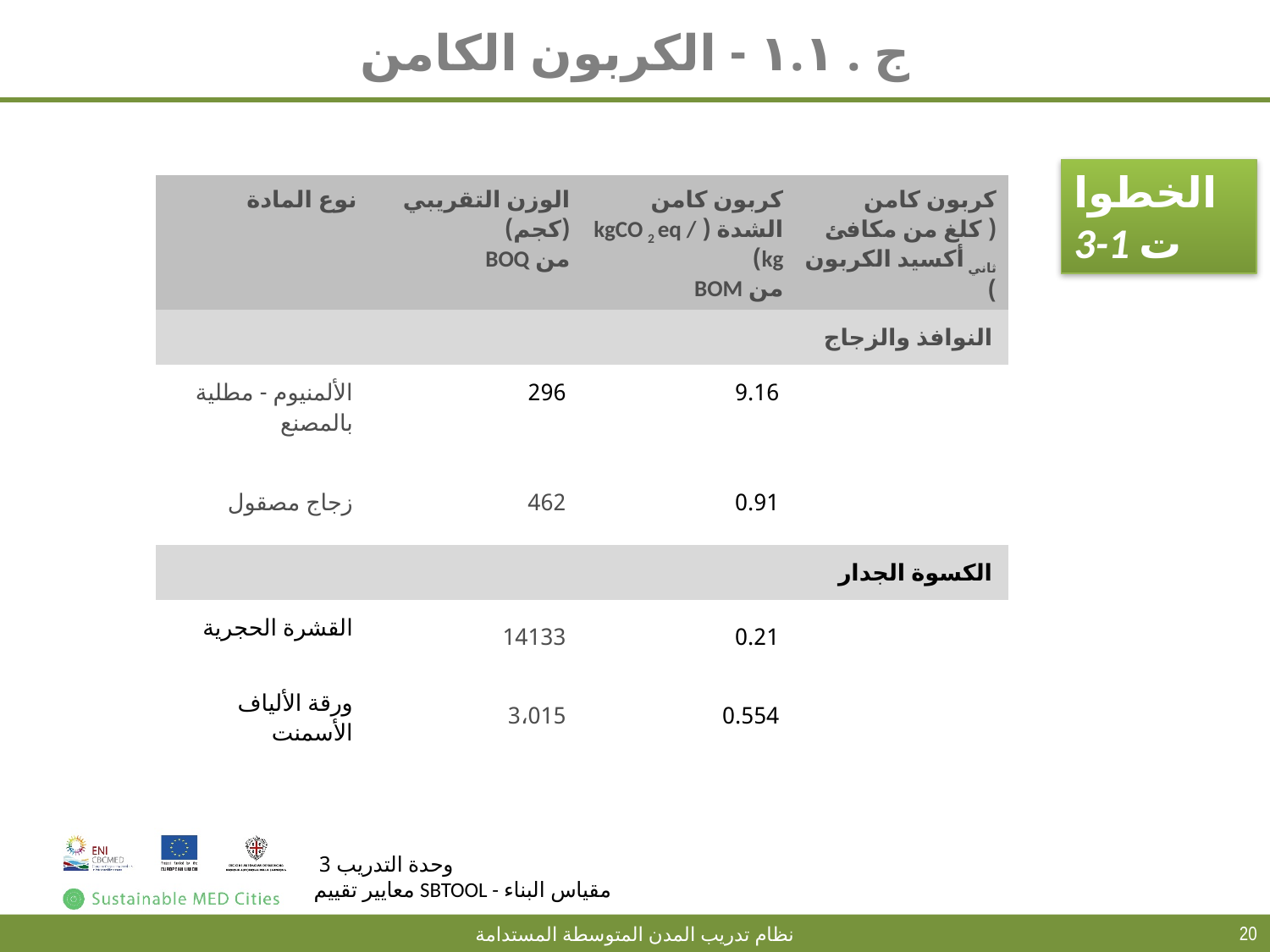

# ج . ١.١ - الكربون الكامن

الخطوات 1-3
| نوع المادة | الوزن التقريبي (كجم) من BOQ | كربون كامن الشدة ( kgCO 2 eq / kg) من BOM | كربون كامن ( كلغ من مكافئ ثاني أكسيد الكربون ) |
| --- | --- | --- | --- |
| النوافذ والزجاج |  |  |  |
| الألمنيوم - مطلية بالمصنع | 296 | 9.16 |  |
| زجاج مصقول | 462 | 0.91 |  |
| الكسوة الجدار |  |  |  |
| القشرة الحجرية | 14133 | 0.21 |  |
| ورقة الألياف الأسمنت | 3،015 | 0.554 |  |
20